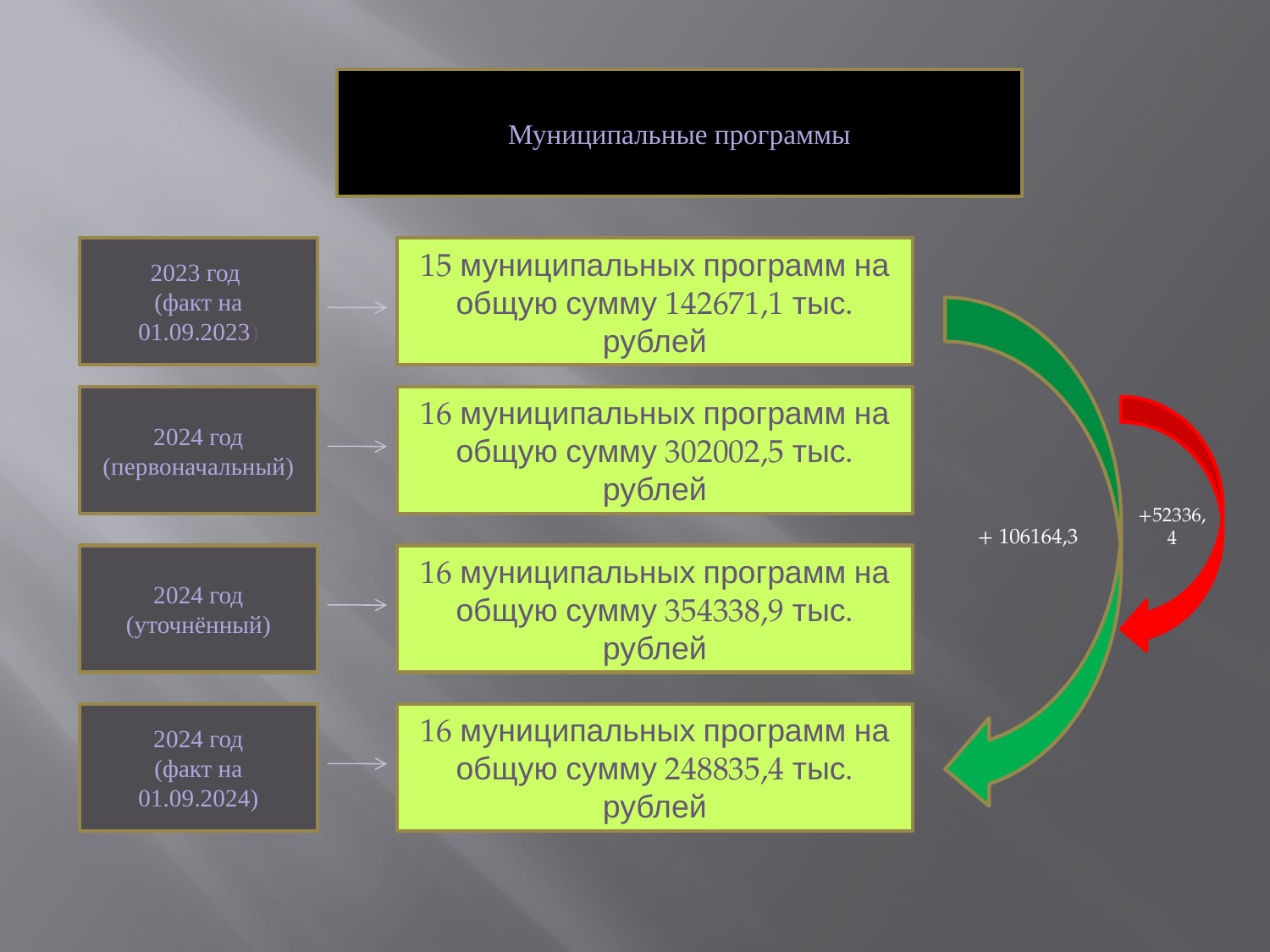

Муниципальные программы
2023 год
(факт на 01.09.2023)
15 муниципальных программ на общую сумму 142671,1 тыс. рублей

2024 год (первоначальный)
16 муниципальных программ на общую сумму 302002,5 тыс. рублей
+52336,4

+ 106164,3
2024 год (уточнённый)
16 муниципальных программ на общую сумму 354338,9 тыс. рублей
2024 год
(факт на 01.09.2024)
16 муниципальных программ на общую сумму 248835,4 тыс. рублей